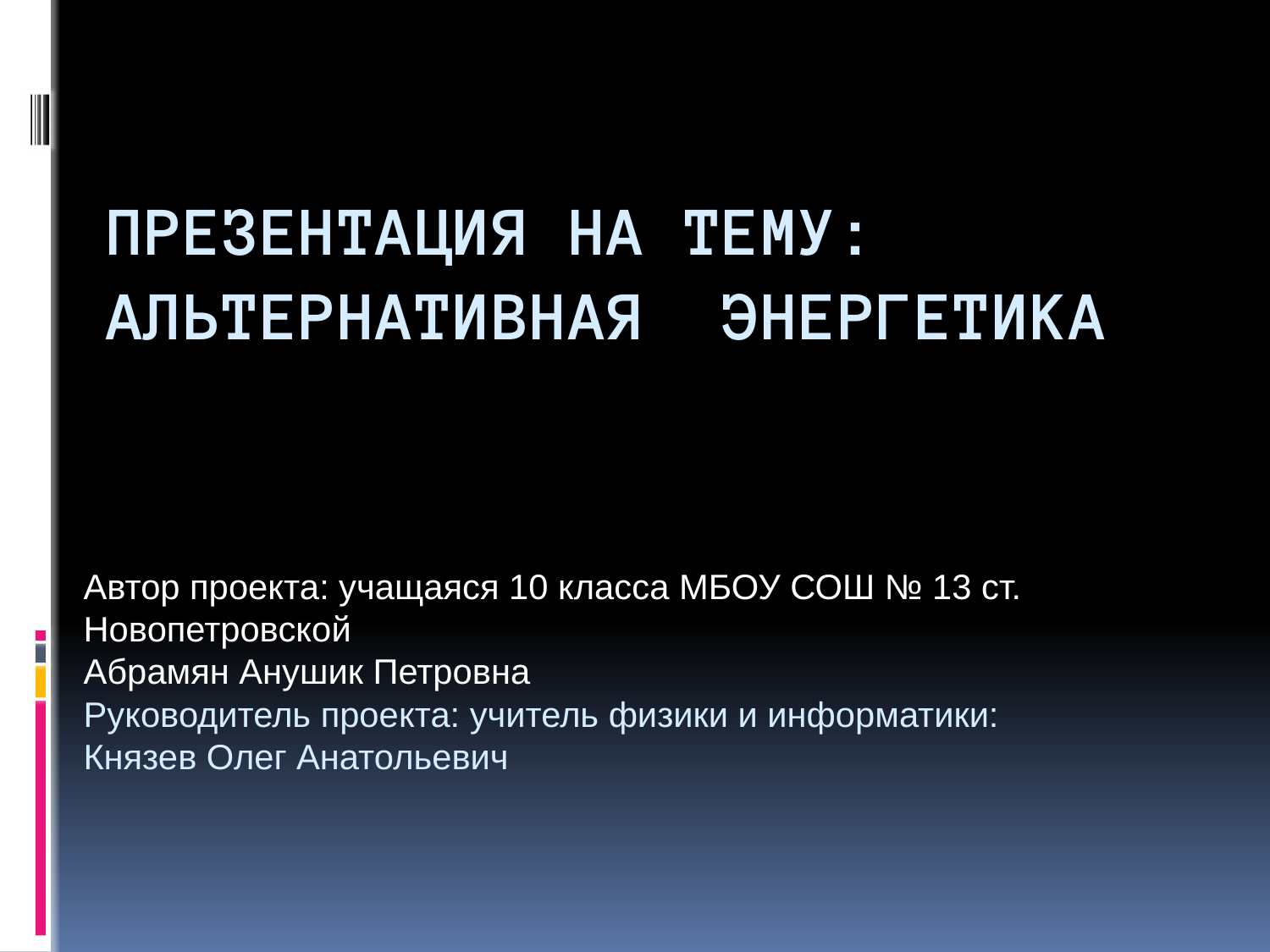

# ПРЕЗЕНТАЦИЯ НА ТЕМУ: АЛЬТЕРНАТИВНАЯ  ЭНЕРГЕТИКА
Автор проекта: учащаяся 10 класса МБОУ СОШ № 13 ст. Новопетровской
Абрамян Анушик Петровна
Руководитель проекта: учитель физики и информатики:
Князев Олег Анатольевич